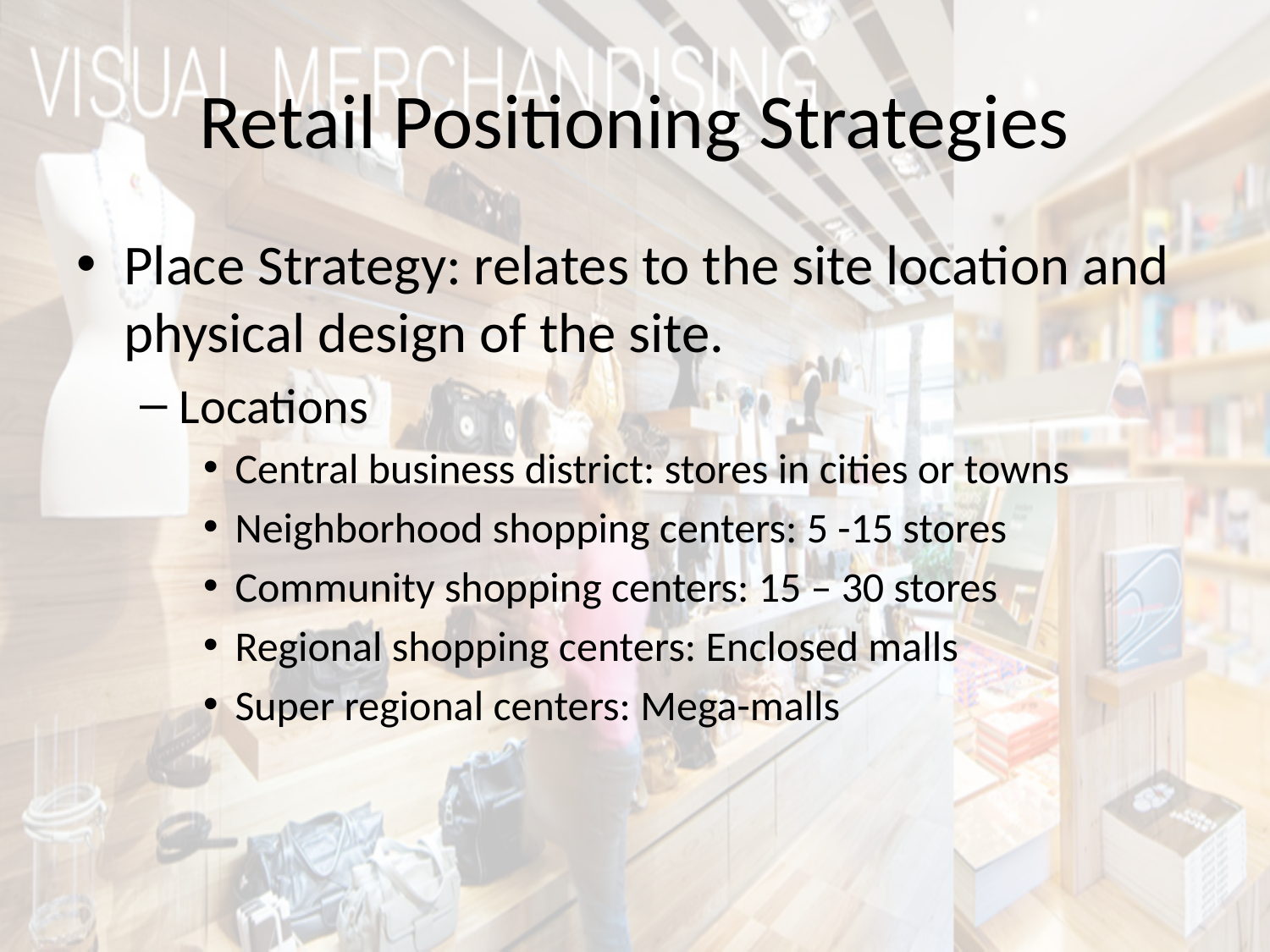

# Retail Positioning Strategies
Place Strategy: relates to the site location and physical design of the site.
Locations
Central business district: stores in cities or towns
Neighborhood shopping centers: 5 -15 stores
Community shopping centers: 15 – 30 stores
Regional shopping centers: Enclosed malls
Super regional centers: Mega-malls